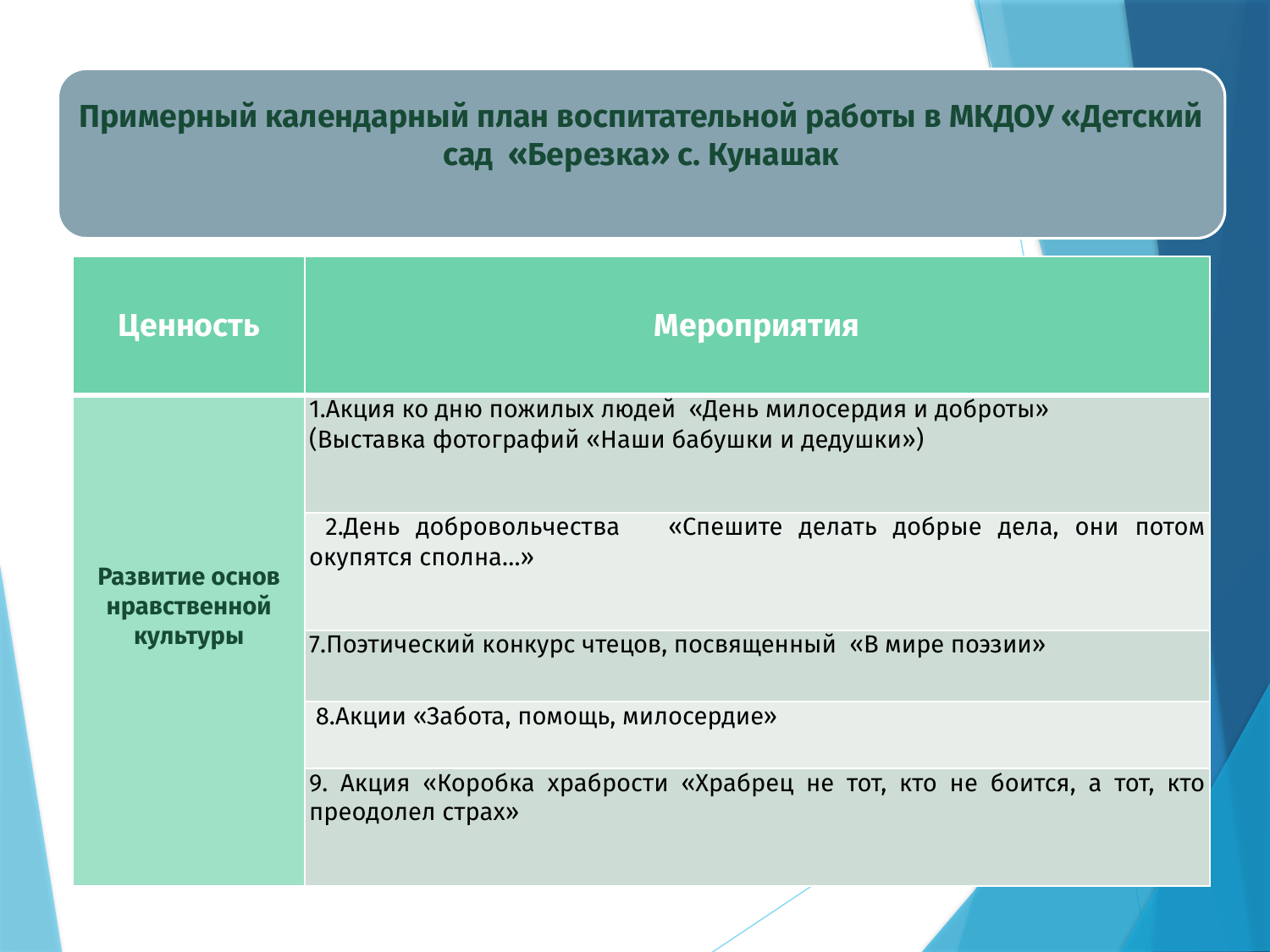

Примерный календарный план воспитательной работы в МКДОУ «Детский сад  «Березка» с. Кунашак

| Ценность | Мероприятия |
| --- | --- |
| Развитие основ нравственной культуры | 1.Акция ко дню пожилых людей «День милосердия и доброты» (Выставка фотографий «Наши бабушки и дедушки») |
|  | 2.День добровольчества «Спешите делать добрые дела, они потом окупятся сполна…» |
|  | 7.Поэтический конкурс чтецов, посвященный «В мире поэзии» |
|  | 8.Акции «Забота, помощь, милосердие» |
|  | 9. Акция «Коробка храбрости «Храбрец не тот, кто не боится, а тот, кто преодолел страх» |